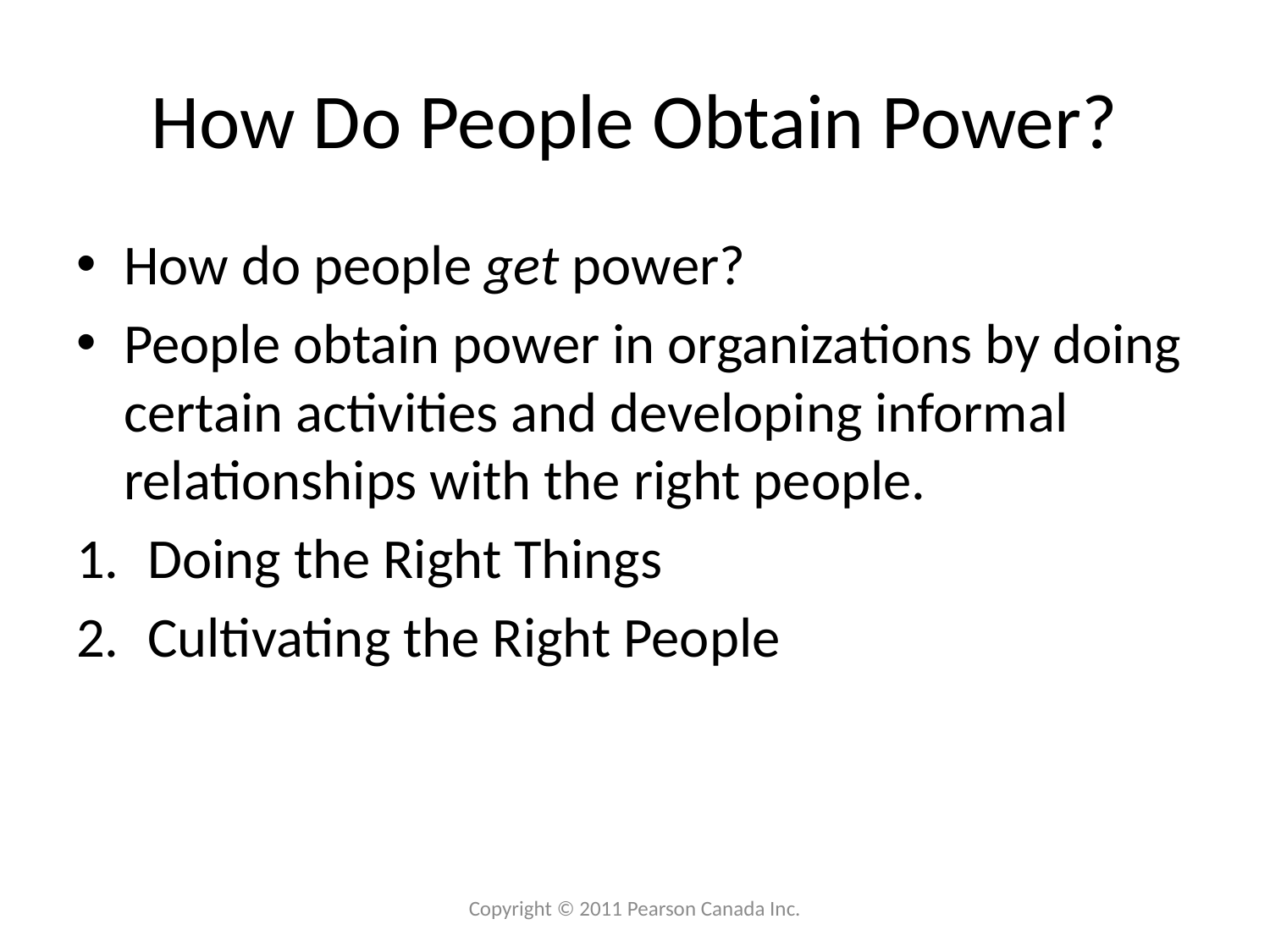

# How Do People Obtain Power?
How do people get power?
People obtain power in organizations by doing certain activities and developing informal relationships with the right people.
Doing the Right Things
Cultivating the Right People

Copyright © 2011 Pearson Canada Inc.